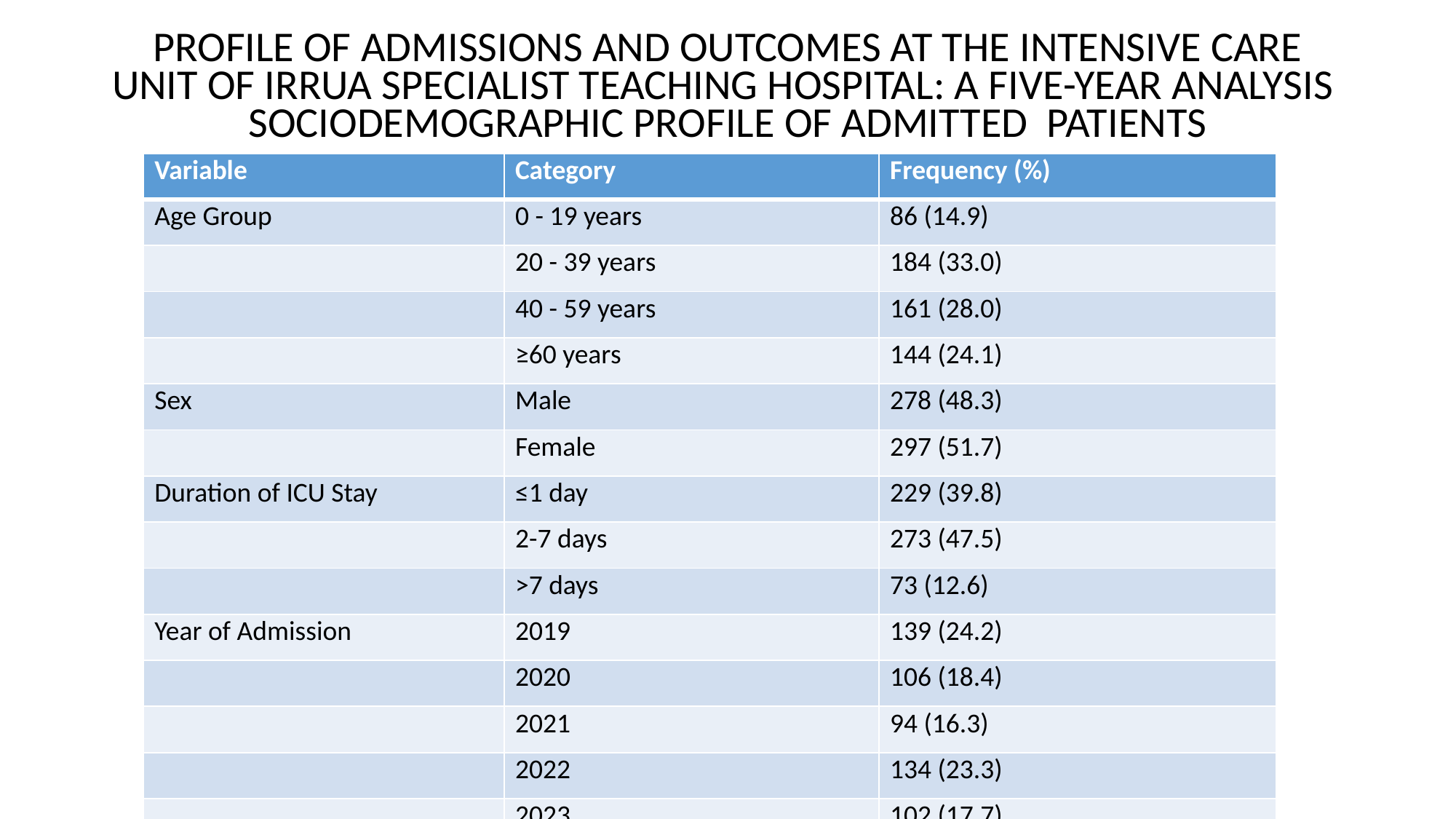

# PROFILE OF ADMISSIONS AND OUTCOMES AT THE INTENSIVE CARE UNIT OF IRRUA SPECIALIST TEACHING HOSPITAL: A FIVE-YEAR ANALYSIS SOCIODEMOGRAPHIC PROFILE OF ADMITTED  PATIENTS
| Variable | Category | Frequency (%) |
| --- | --- | --- |
| Age Group | 0 - 19 years | 86 (14.9) |
|  | 20 - 39 years | 184 (33.0) |
|  | 40 - 59 years | 161 (28.0) |
|  | ≥60 years | 144 (24.1) |
| Sex | Male | 278 (48.3) |
|  | Female | 297 (51.7) |
| Duration of ICU Stay | ≤1 day | 229 (39.8) |
|  | 2-7 days | 273 (47.5) |
|  | >7 days | 73 (12.6) |
| Year of Admission | 2019 | 139 (24.2) |
|  | 2020 | 106 (18.4) |
|  | 2021 | 94 (16.3) |
|  | 2022 | 134 (23.3) |
|  | 2023 | 102 (17.7) |